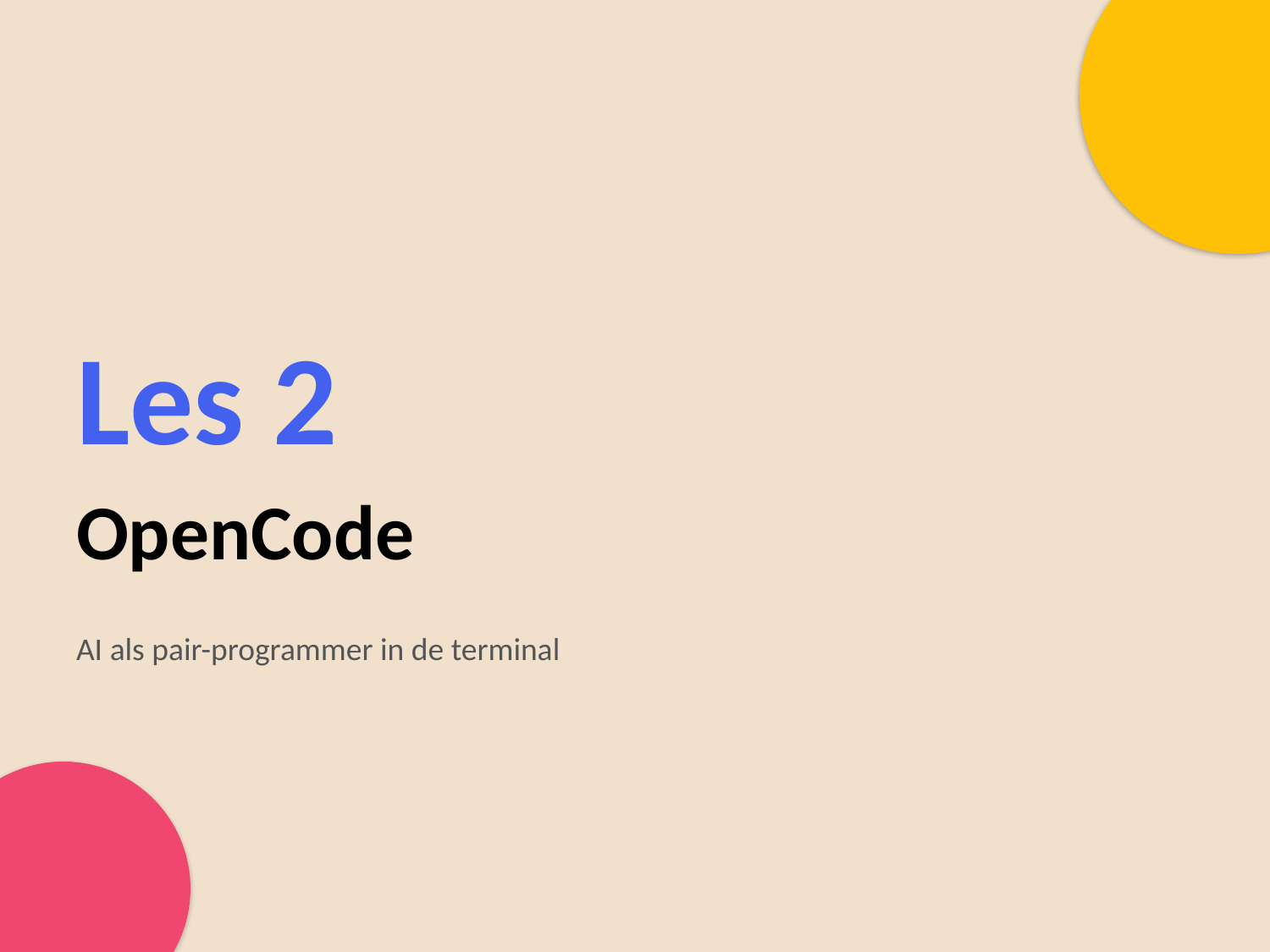

Les 2
OpenCode
AI als pair-programmer in de terminal